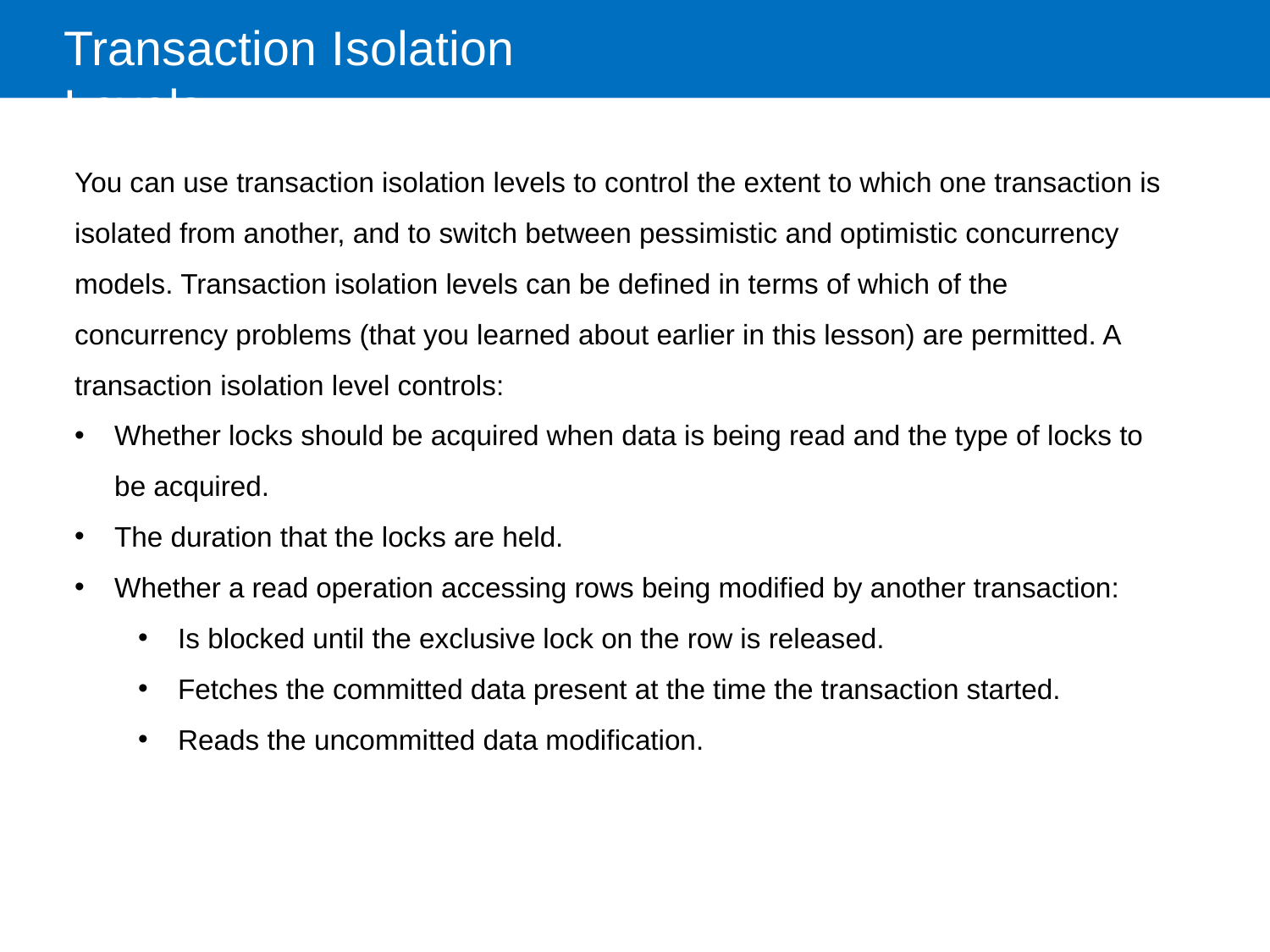

# Transaction Isolation Levels
You can use transaction isolation levels to control the extent to which one transaction is isolated from another, and to switch between pessimistic and optimistic concurrency models. Transaction isolation levels can be defined in terms of which of the concurrency problems (that you learned about earlier in this lesson) are permitted. A transaction isolation level controls:
Whether locks should be acquired when data is being read and the type of locks to be acquired.
The duration that the locks are held.
Whether a read operation accessing rows being modified by another transaction:
Is blocked until the exclusive lock on the row is released.
Fetches the committed data present at the time the transaction started.
Reads the uncommitted data modification.